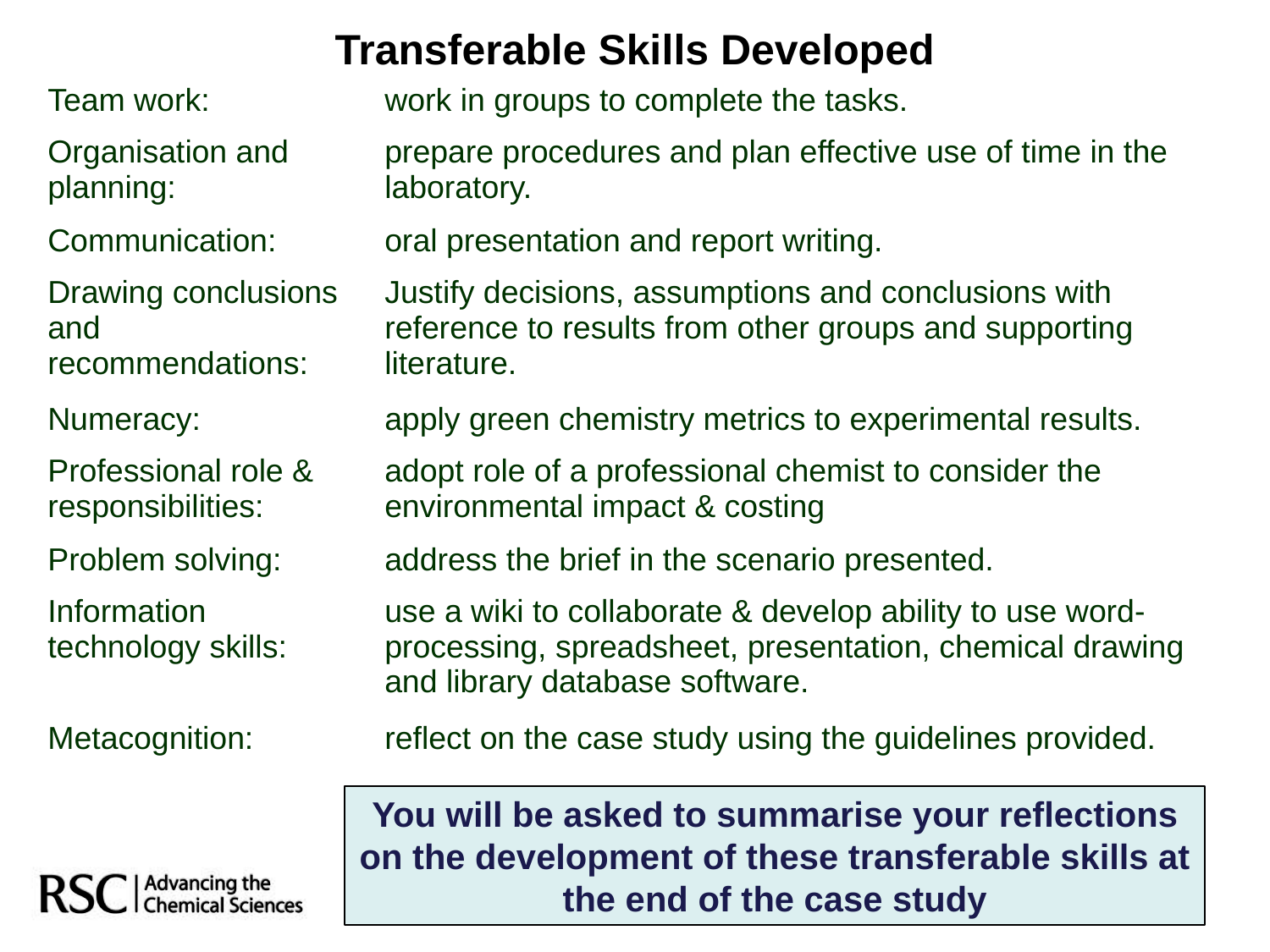

Transferable Skills Developed
| Team work: | work in groups to complete the tasks. |
| --- | --- |
| Organisation and planning: | prepare procedures and plan effective use of time in the laboratory. |
| Communication: | oral presentation and report writing. |
| Drawing conclusions and recommendations: | Justify decisions, assumptions and conclusions with reference to results from other groups and supporting literature. |
| Numeracy: | apply green chemistry metrics to experimental results. |
| Professional role & responsibilities: | adopt role of a professional chemist to consider the environmental impact & costing |
| Problem solving: | address the brief in the scenario presented. |
| Information technology skills: | use a wiki to collaborate & develop ability to use word-processing, spreadsheet, presentation, chemical drawing and library database software. |
| Metacognition: | reflect on the case study using the guidelines provided. |
You will be asked to summarise your reflections on the development of these transferable skills at the end of the case study